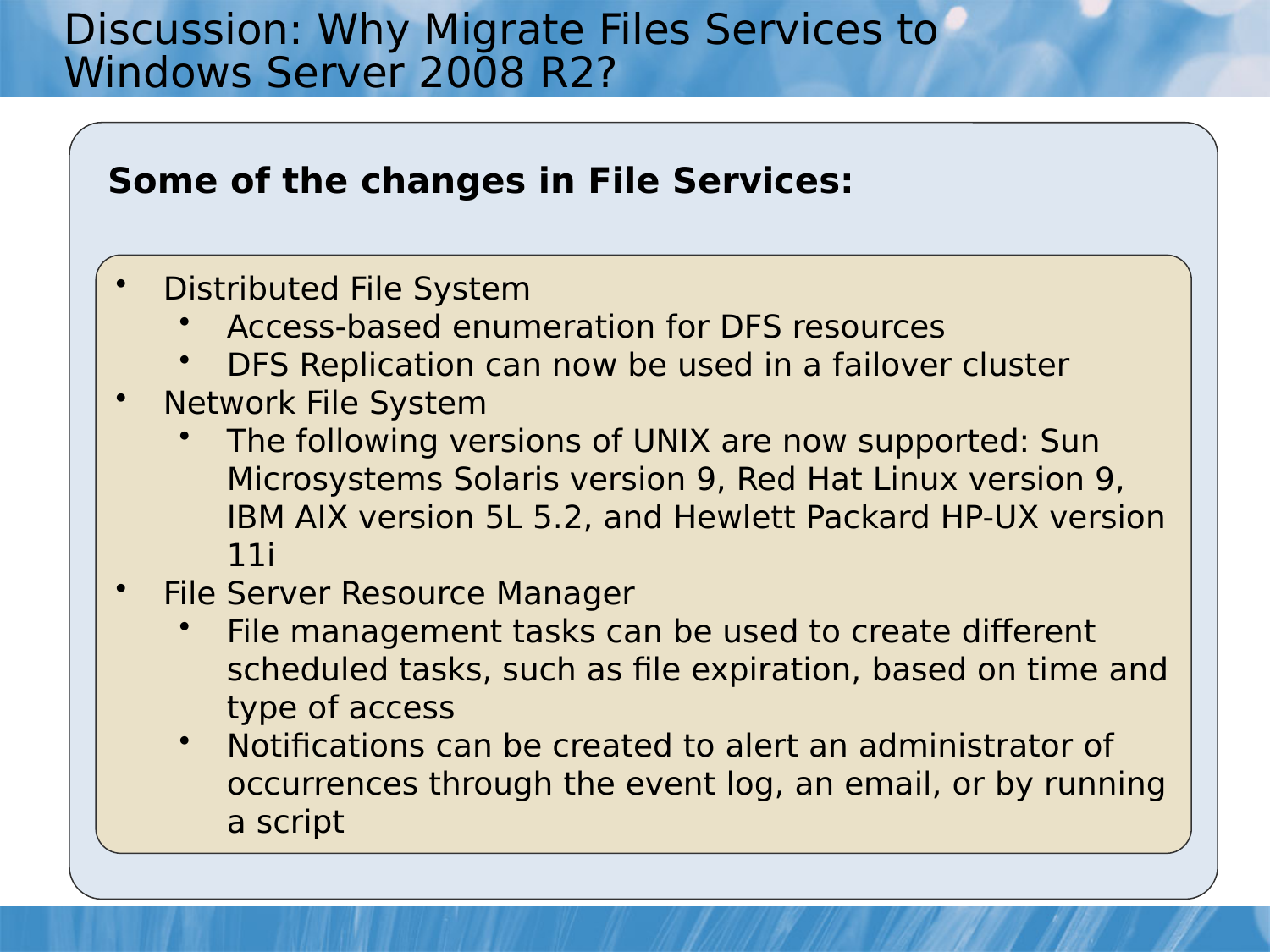

# Discussion: Why Migrate Files Services to Windows Server 2008 R2?

Some of the changes in File Services:

Distributed File System
Access-based enumeration for DFS resources
DFS Replication can now be used in a failover cluster
Network File System
The following versions of UNIX are now supported: Sun Microsystems Solaris version 9, Red Hat Linux version 9, IBM AIX version 5L 5.2, and Hewlett Packard HP-UX version 11i
File Server Resource Manager
File management tasks can be used to create different scheduled tasks, such as file expiration, based on time and type of access
Notifications can be created to alert an administrator of occurrences through the event log, an email, or by running a script

Changes in FSRM since Windows Server 2008:
New file classifications
File management tasks can be used to create different scheduled tasks

Changes in Network File System:
Support for Netgroup
Support for RPCSEC_GSS
Remote NFS management is available by using WMI
New access for unmapped UNIX Users is available

Changes in FSRM since Windows Server 2003:
Access-based enumeration on shared folders
Self-healing NTFS
Transactional NTFS
New NTFS for increased interoperability with UNIX environments
New FSRM controls files and folders from a central console
Windows Backup is easier, more accessible
Storage Manager for SANs console

Changes to Offline Files:
Fast first logon
Usually Offline support with Backgroud Sync
File exclusion lists
Transparent Caching

Changes in Distributed File System:
Access-based enumeration for DFS resources
More performance counters to monitor different aspects of DFS
Better performance when using namespaces of 5,000 or more DFS folders
Better text description of Dfsdiag.exe
Administrators can selectively disable root referrals to execute maintenance tasks on them
DFS Replication can be used in a failover cluster
Administrators can setup Read-only replicated folders in a specific server
SYSVOL is read-only in an RODC
Dfrsdiag.exe now provides more diagnostic features